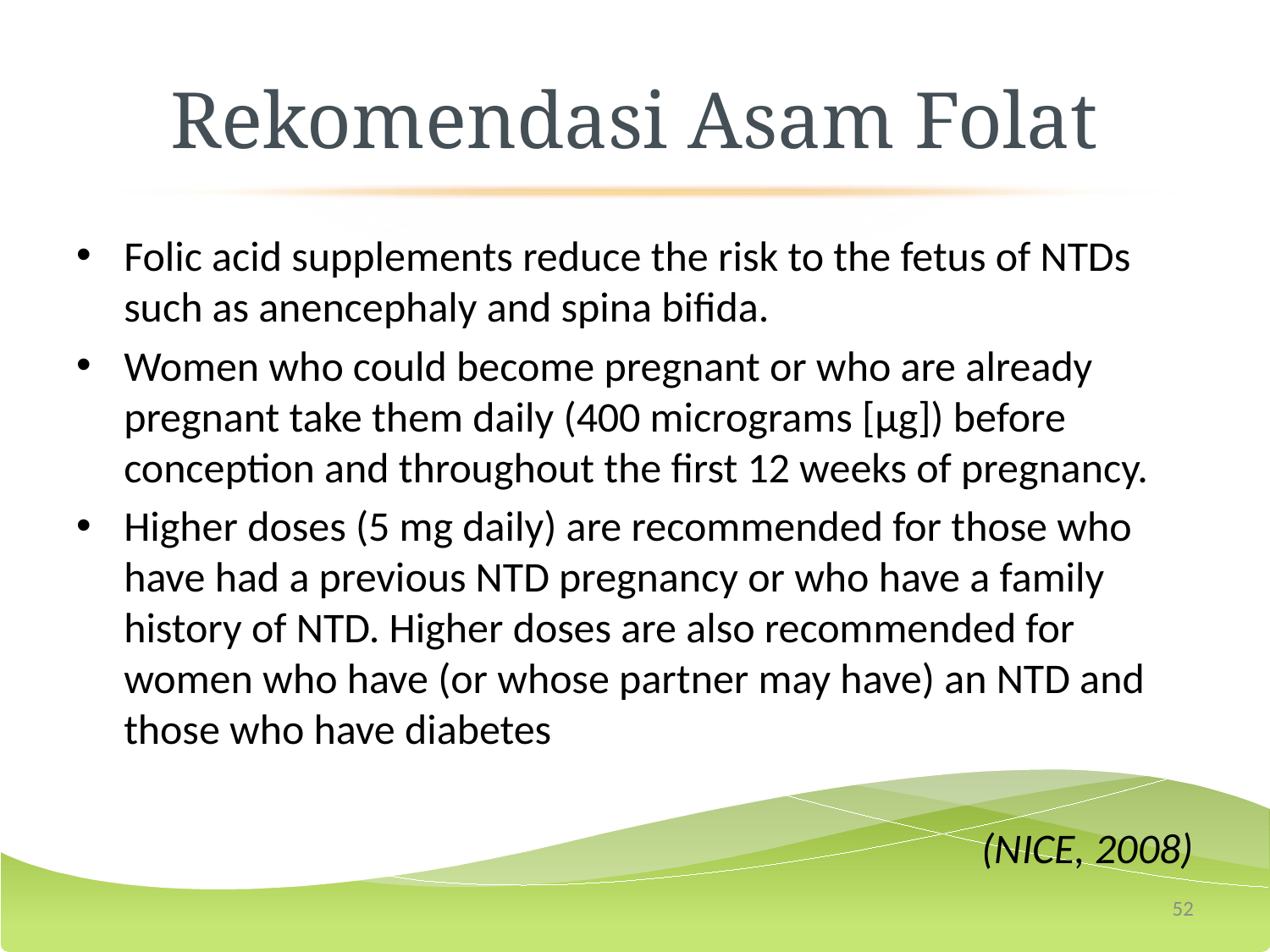

# Rekomendasi Asam Folat
Folic acid supplements reduce the risk to the fetus of NTDs such as anencephaly and spina bifida.
Women who could become pregnant or who are already pregnant take them daily (400 micrograms [μg]) before conception and throughout the first 12 weeks of pregnancy.
Higher doses (5 mg daily) are recommended for those who have had a previous NTD pregnancy or who have a family history of NTD. Higher doses are also recommended for women who have (or whose partner may have) an NTD and those who have diabetes

(NICE, 2008)

52